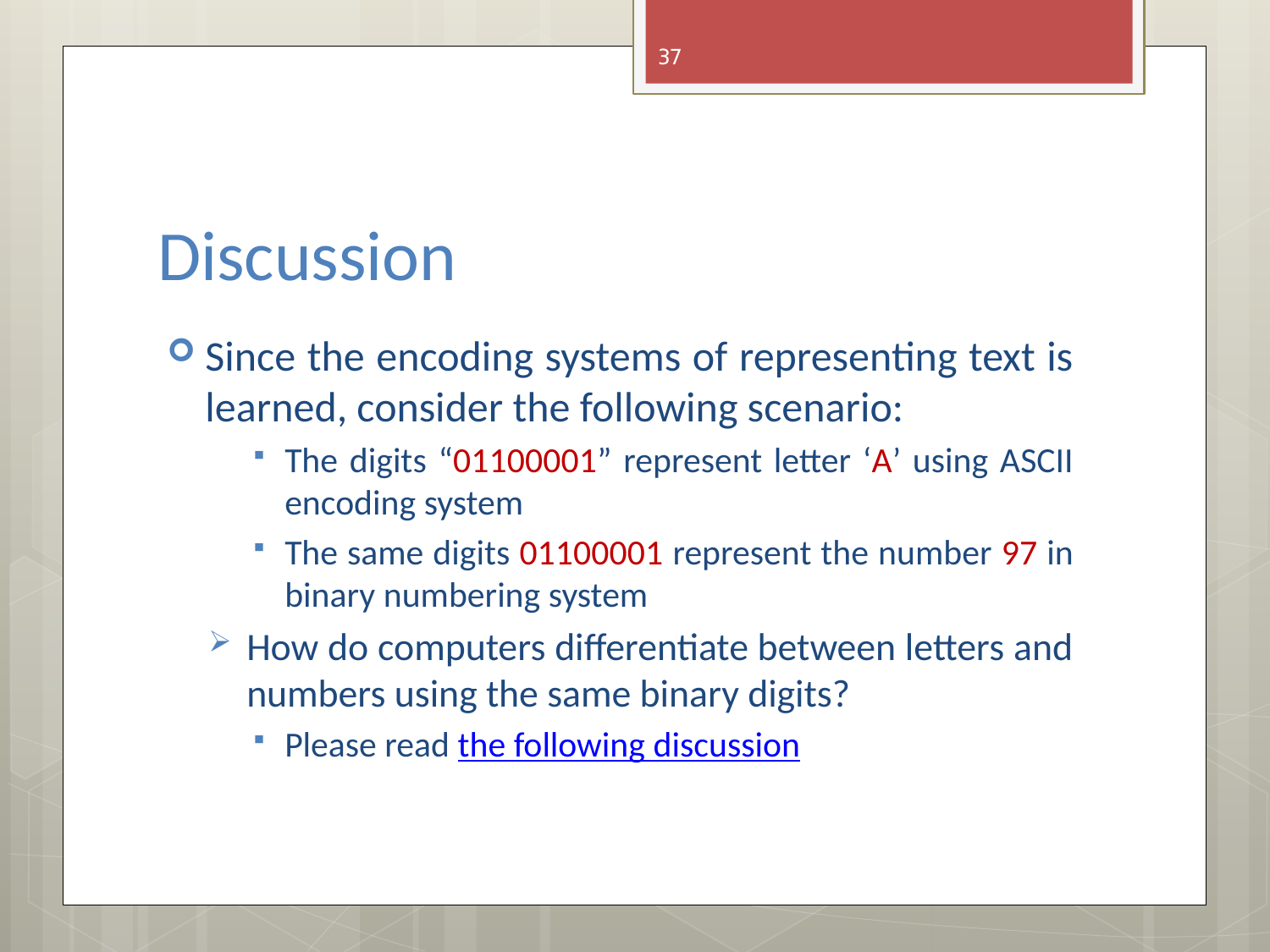

37
# Discussion
Since the encoding systems of representing text is learned, consider the following scenario:
The digits “01100001” represent letter ‘A’ using ASCII encoding system
The same digits 01100001 represent the number 97 in binary numbering system
How do computers differentiate between letters and numbers using the same binary digits?
Please read the following discussion